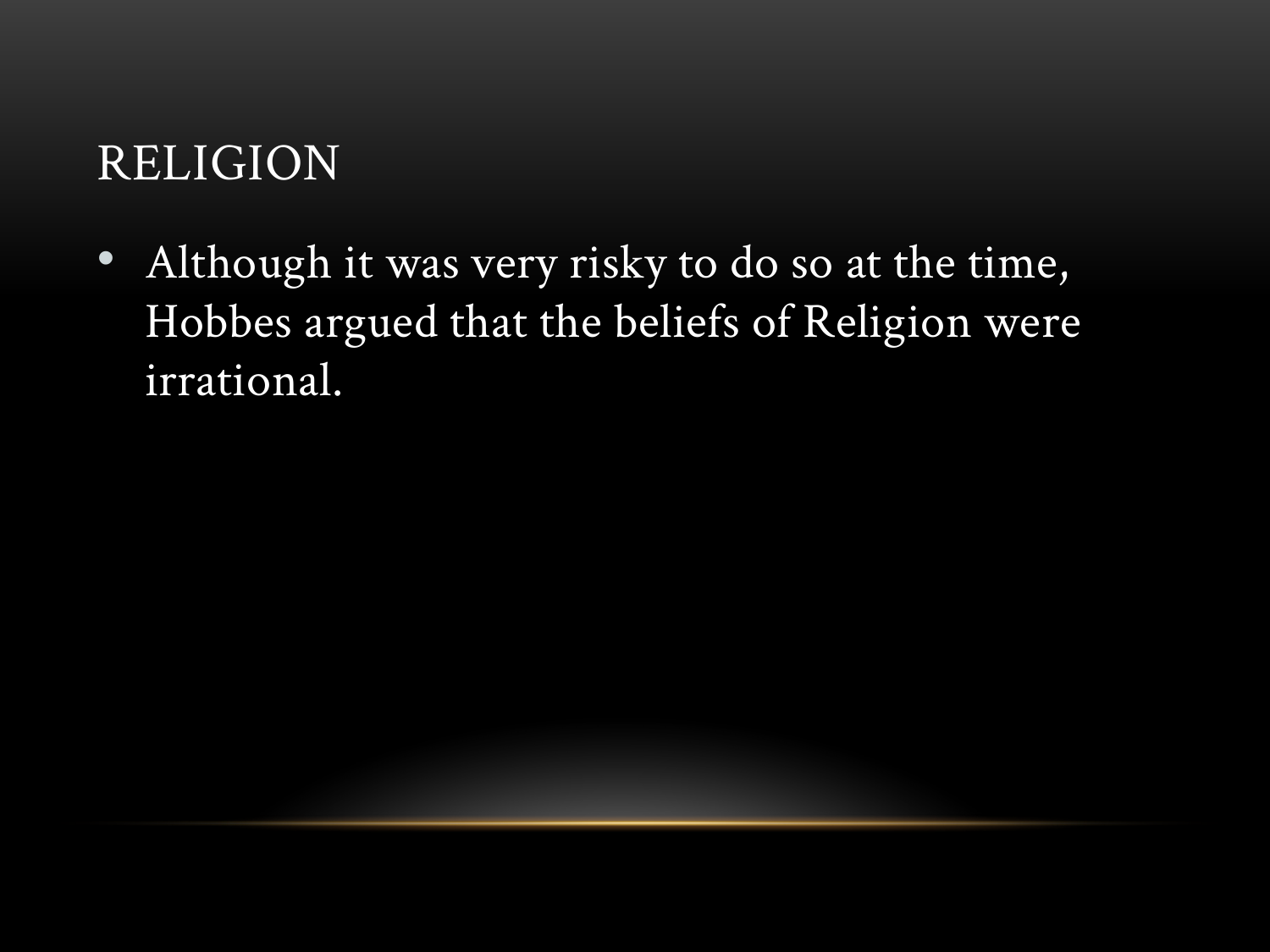

# Religion
Although it was very risky to do so at the time, Hobbes argued that the beliefs of Religion were irrational.